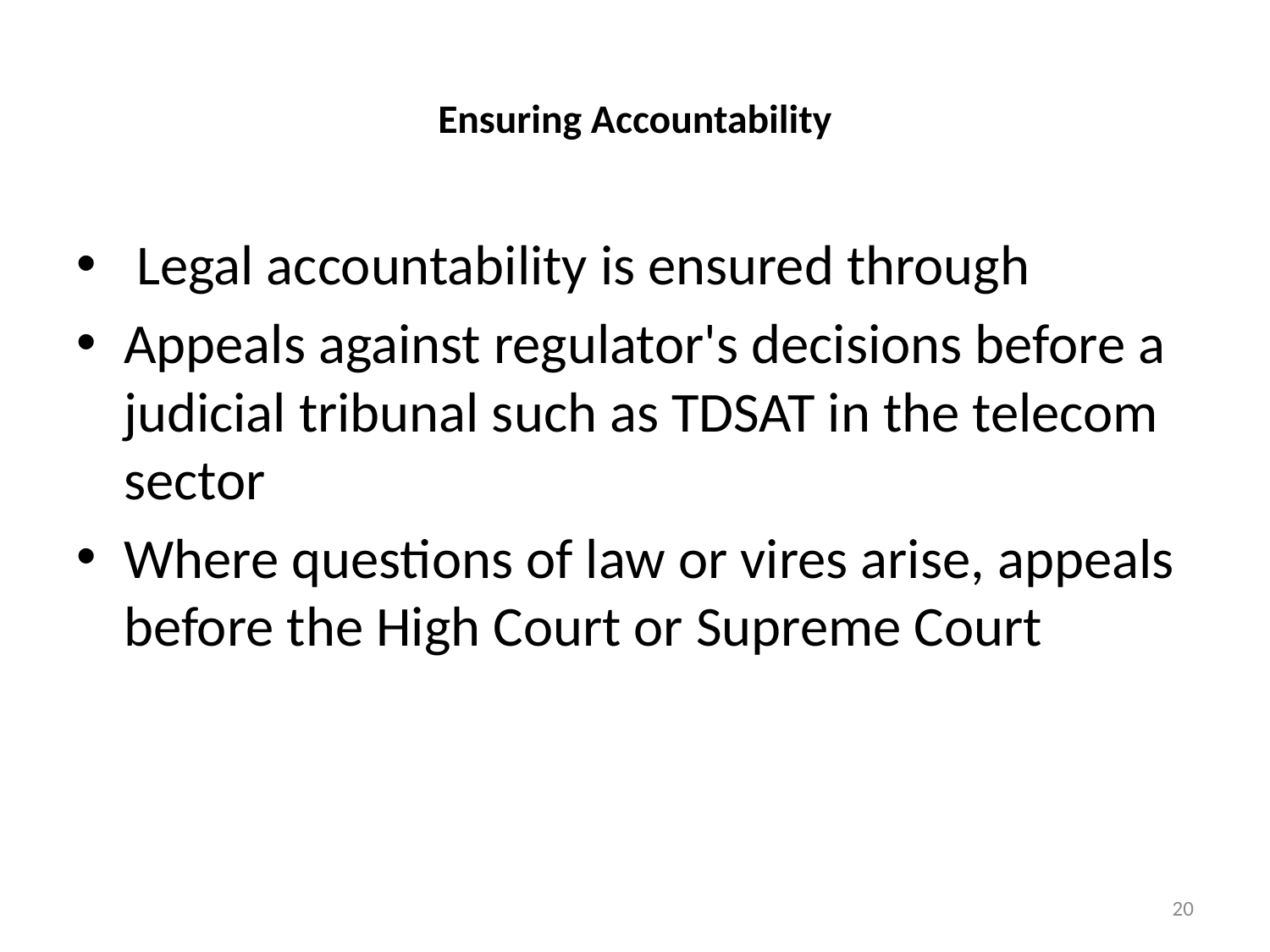

# Ensuring Accountability
 Legal accountability is ensured through
Appeals against regulator's decisions before a judicial tribunal such as TDSAT in the telecom sector
Where questions of law or vires arise, appeals before the High Court or Supreme Court

20